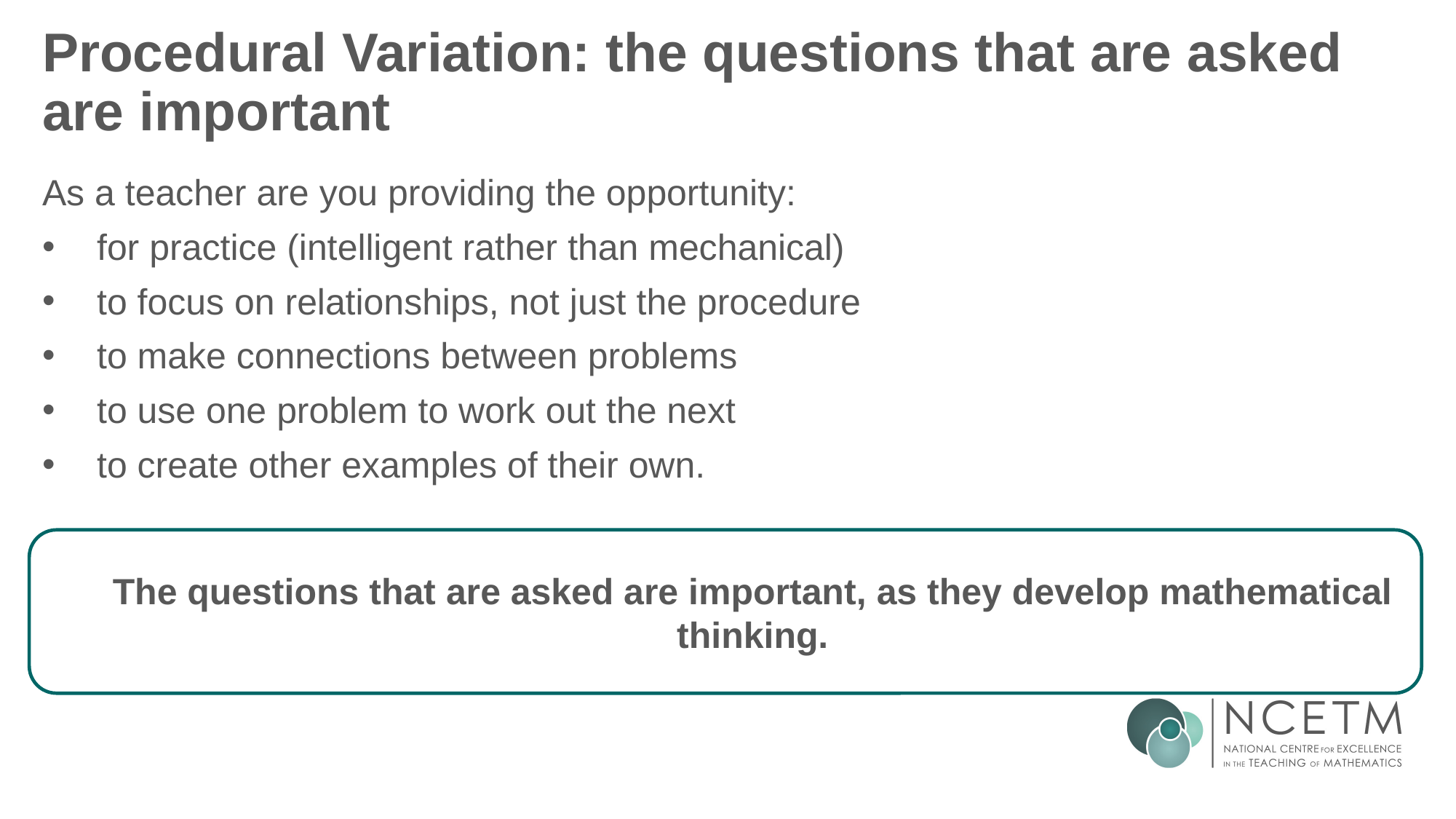

# Procedural Variation: the questions that are asked are important
As a teacher are you providing the opportunity:
for practice (intelligent rather than mechanical)
to focus on relationships, not just the procedure
to make connections between problems
to use one problem to work out the next
to create other examples of their own.

The questions that are asked are important, as they develop mathematical thinking.